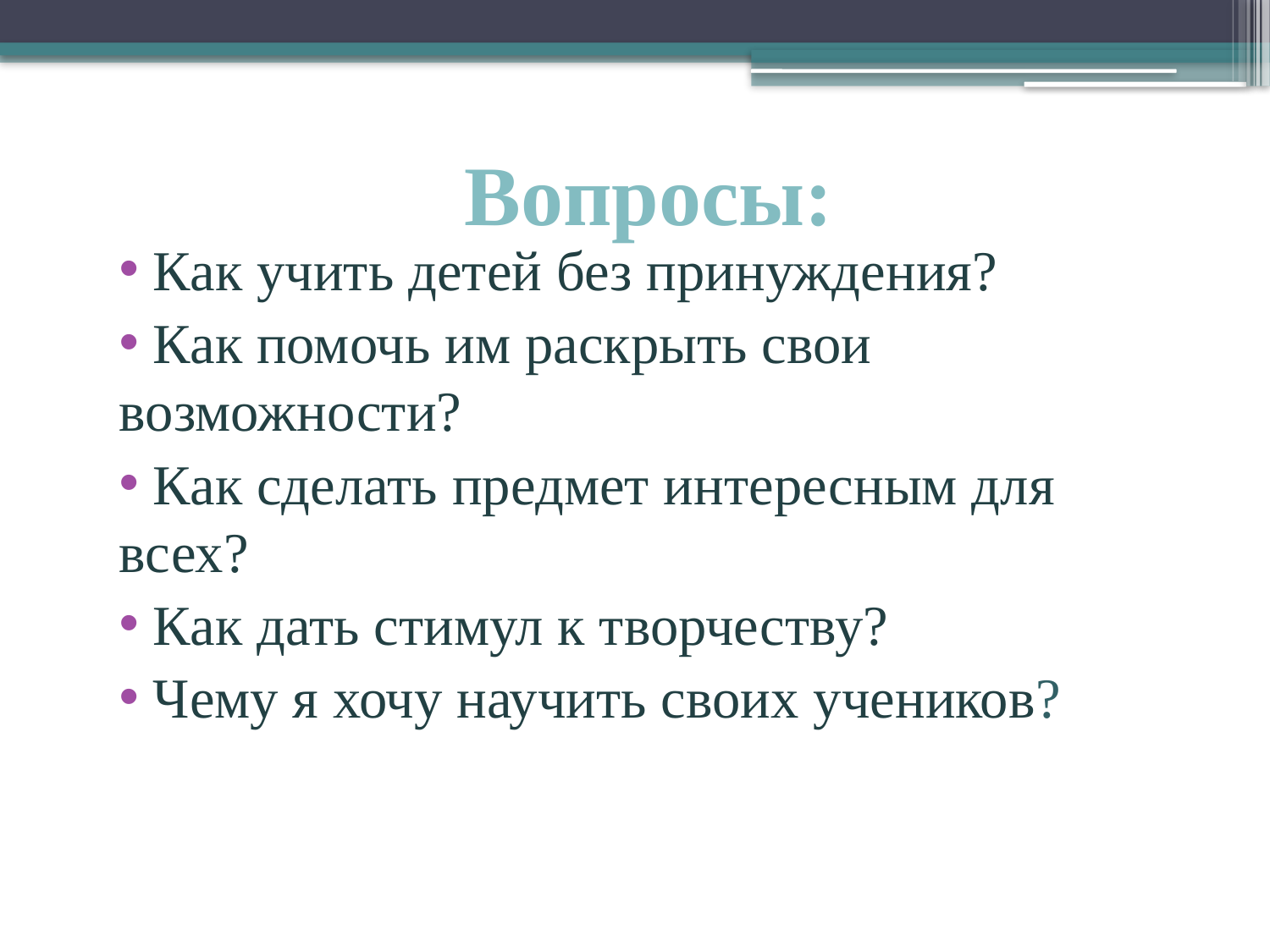

# Вопросы:
 Как учить детей без принуждения?
 Как помочь им раскрыть свои возможности?
 Как сделать предмет интересным для всех?
 Как дать стимул к творчеству?
 Чему я хочу научить своих учеников?